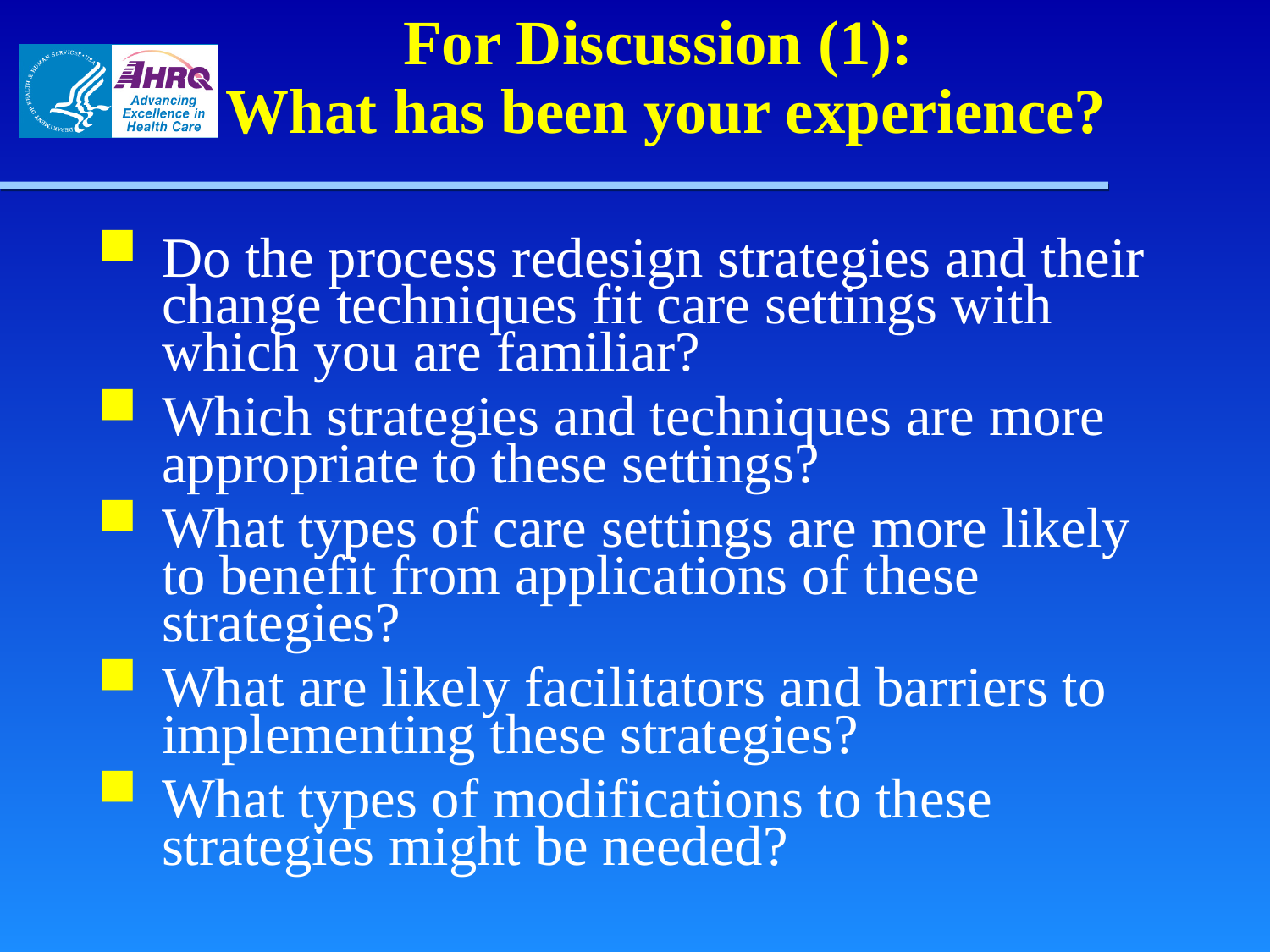

# For Discussion (1): What has been your experience?
Do the process redesign strategies and their change techniques fit care settings with which you are familiar?
Which strategies and techniques are more appropriate to these settings?
What types of care settings are more likely to benefit from applications of these strategies?
What are likely facilitators and barriers to implementing these strategies?
What types of modifications to these strategies might be needed?